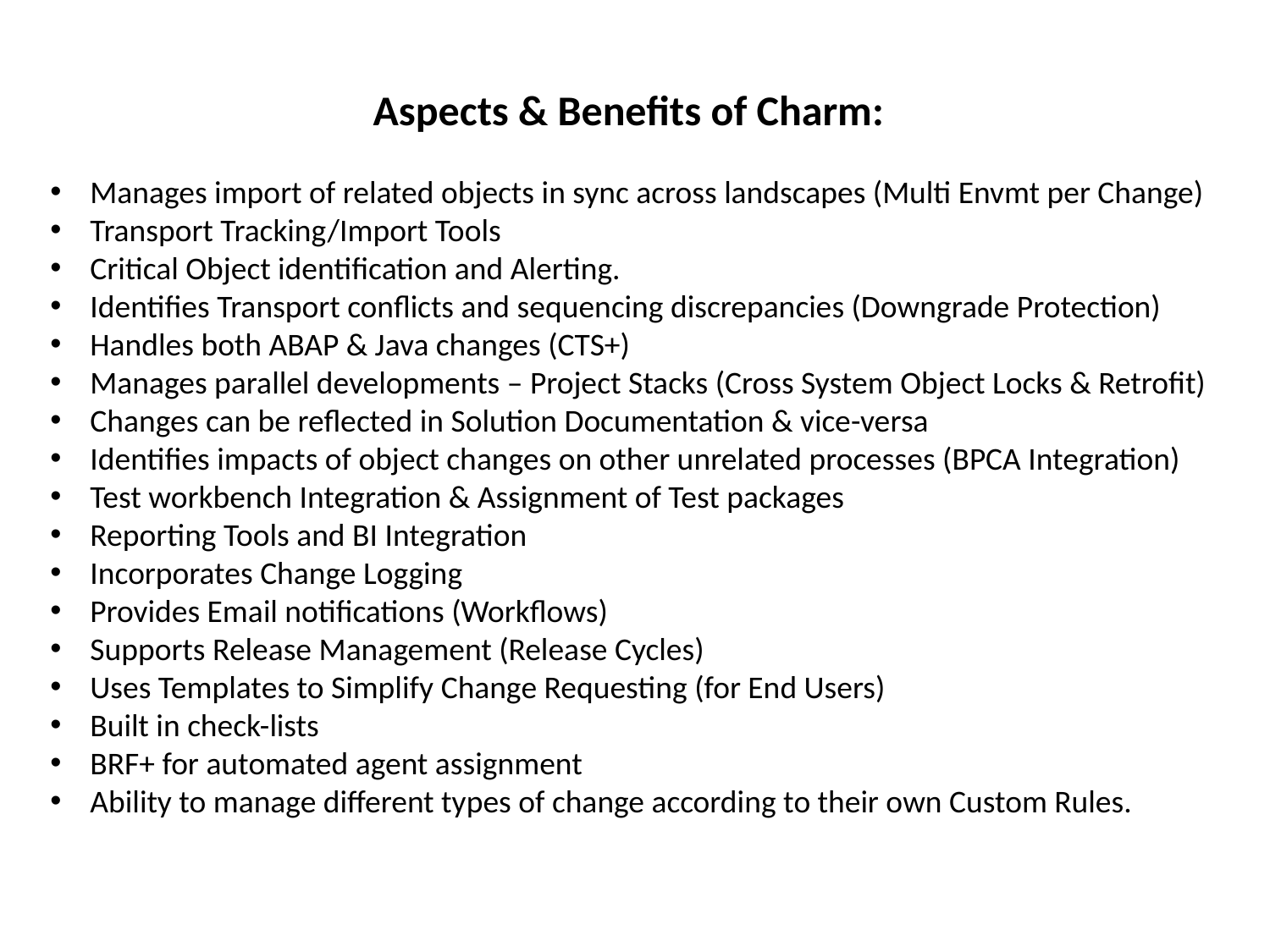

Aspects & Benefits of Charm:

Manages import of related objects in sync across landscapes (Multi Envmt per Change)
Transport Tracking/Import Tools
Critical Object identification and Alerting.
Identifies Transport conflicts and sequencing discrepancies (Downgrade Protection)
Handles both ABAP & Java changes (CTS+)
Manages parallel developments – Project Stacks (Cross System Object Locks & Retrofit)
Changes can be reflected in Solution Documentation & vice-versa
Identifies impacts of object changes on other unrelated processes (BPCA Integration)
Test workbench Integration & Assignment of Test packages
Reporting Tools and BI Integration
Incorporates Change Logging
Provides Email notifications (Workflows)
Supports Release Management (Release Cycles)
Uses Templates to Simplify Change Requesting (for End Users)
Built in check-lists
BRF+ for automated agent assignment
Ability to manage different types of change according to their own Custom Rules.